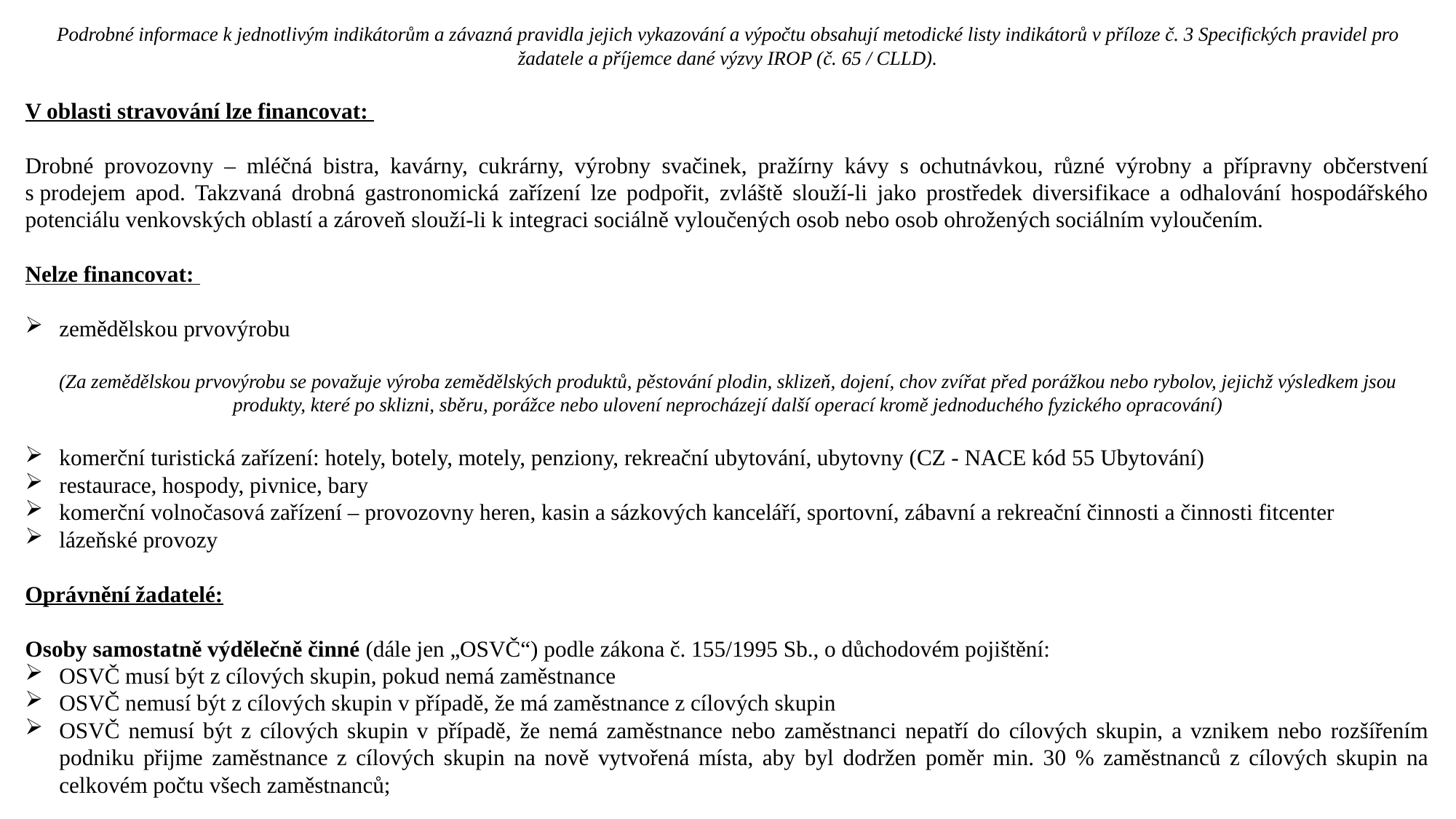

Podrobné informace k jednotlivým indikátorům a závazná pravidla jejich vykazování a výpočtu obsahují metodické listy indikátorů v příloze č. 3 Specifických pravidel pro žadatele a příjemce dané výzvy IROP (č. 65 / CLLD).

V oblasti stravování lze financovat:

Drobné provozovny – mléčná bistra, kavárny, cukrárny, výrobny svačinek, pražírny kávy s ochutnávkou, různé výrobny a přípravny občerstvení s prodejem apod. Takzvaná drobná gastronomická zařízení lze podpořit, zvláště slouží-li jako prostředek diversifikace a odhalování hospodářského potenciálu venkovských oblastí a zároveň slouží-li k integraci sociálně vyloučených osob nebo osob ohrožených sociálním vyloučením.

Nelze financovat:

zemědělskou prvovýrobu

(Za zemědělskou prvovýrobu se považuje výroba zemědělských produktů, pěstování plodin, sklizeň, dojení, chov zvířat před porážkou nebo rybolov, jejichž výsledkem jsou produkty, které po sklizni, sběru, porážce nebo ulovení neprocházejí další operací kromě jednoduchého fyzického opracování)

komerční turistická zařízení: hotely, botely, motely, penziony, rekreační ubytování, ubytovny (CZ - NACE kód 55 Ubytování)
restaurace, hospody, pivnice, bary
komerční volnočasová zařízení – provozovny heren, kasin a sázkových kanceláří, sportovní, zábavní a rekreační činnosti a činnosti fitcenter
lázeňské provozy

Oprávnění žadatelé:

Osoby samostatně výdělečně činné (dále jen „OSVČ“) podle zákona č. 155/1995 Sb., o důchodovém pojištění:
OSVČ musí být z cílových skupin, pokud nemá zaměstnance
OSVČ nemusí být z cílových skupin v případě, že má zaměstnance z cílových skupin
OSVČ nemusí být z cílových skupin v případě, že nemá zaměstnance nebo zaměstnanci nepatří do cílových skupin, a vznikem nebo rozšířením podniku přijme zaměstnance z cílových skupin na nově vytvořená místa, aby byl dodržen poměr min. 30 % zaměstnanců z cílových skupin na celkovém počtu všech zaměstnanců;